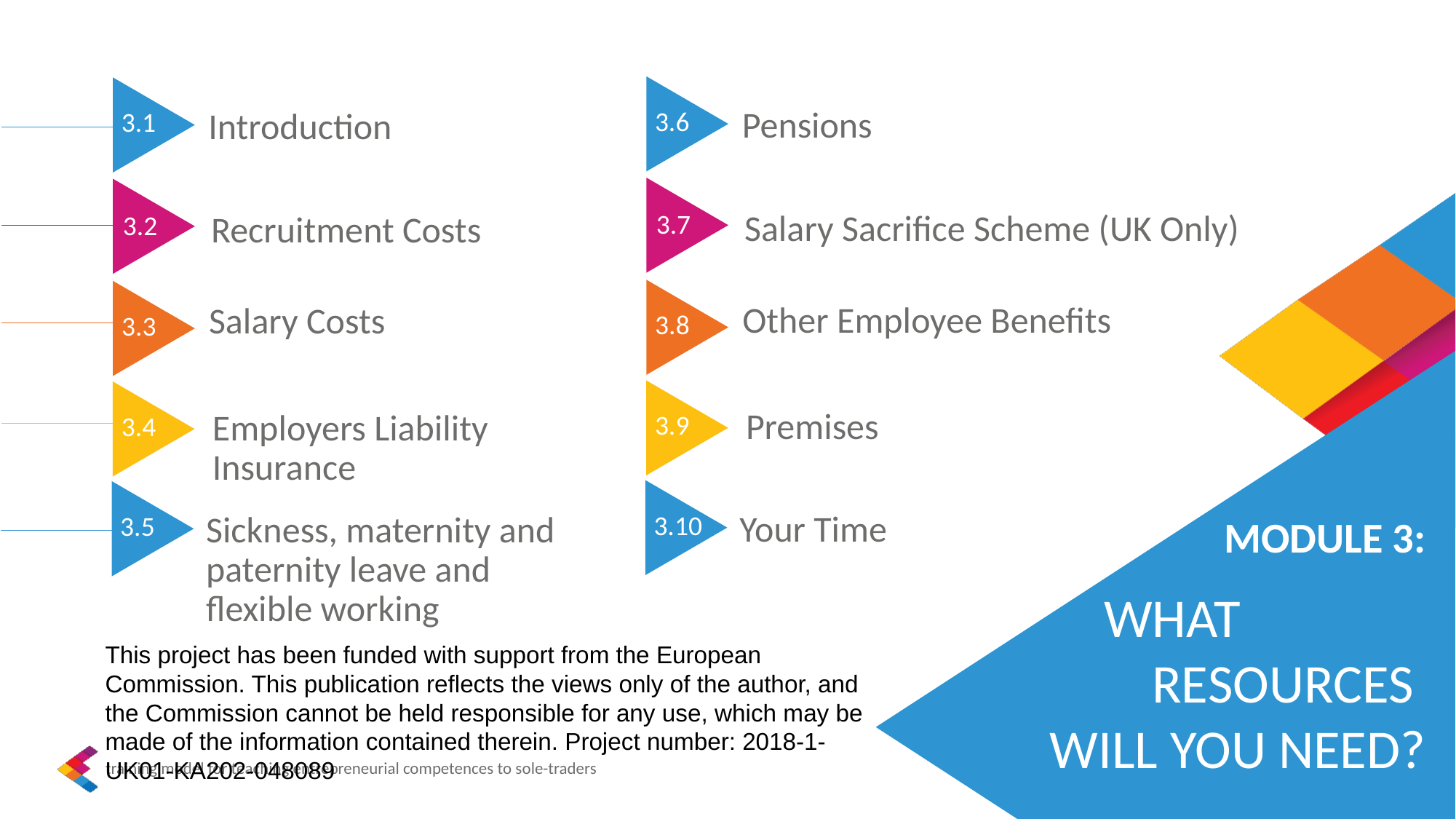

Pensions
Introduction
3.6
3.1

Salary Sacrifice Scheme (UK Only)
3.7
Recruitment Costs
3.2

Other Employee Benefits
Salary Costs
3.8
3.3

Premises
Employers Liability Insurance
3.9
3.4

Your Time
Sickness, maternity and paternity leave and flexible working
3.10
3.5
MODULE 3:

WHAT                RESOURCES
WILL YOU NEED?

This project has been funded with support from the European Commission. This publication reflects the views only of the author, and the Commission cannot be held responsible for any use, which may be made of the information contained therein. Project number: 2018-1-UK01-KA202-048089